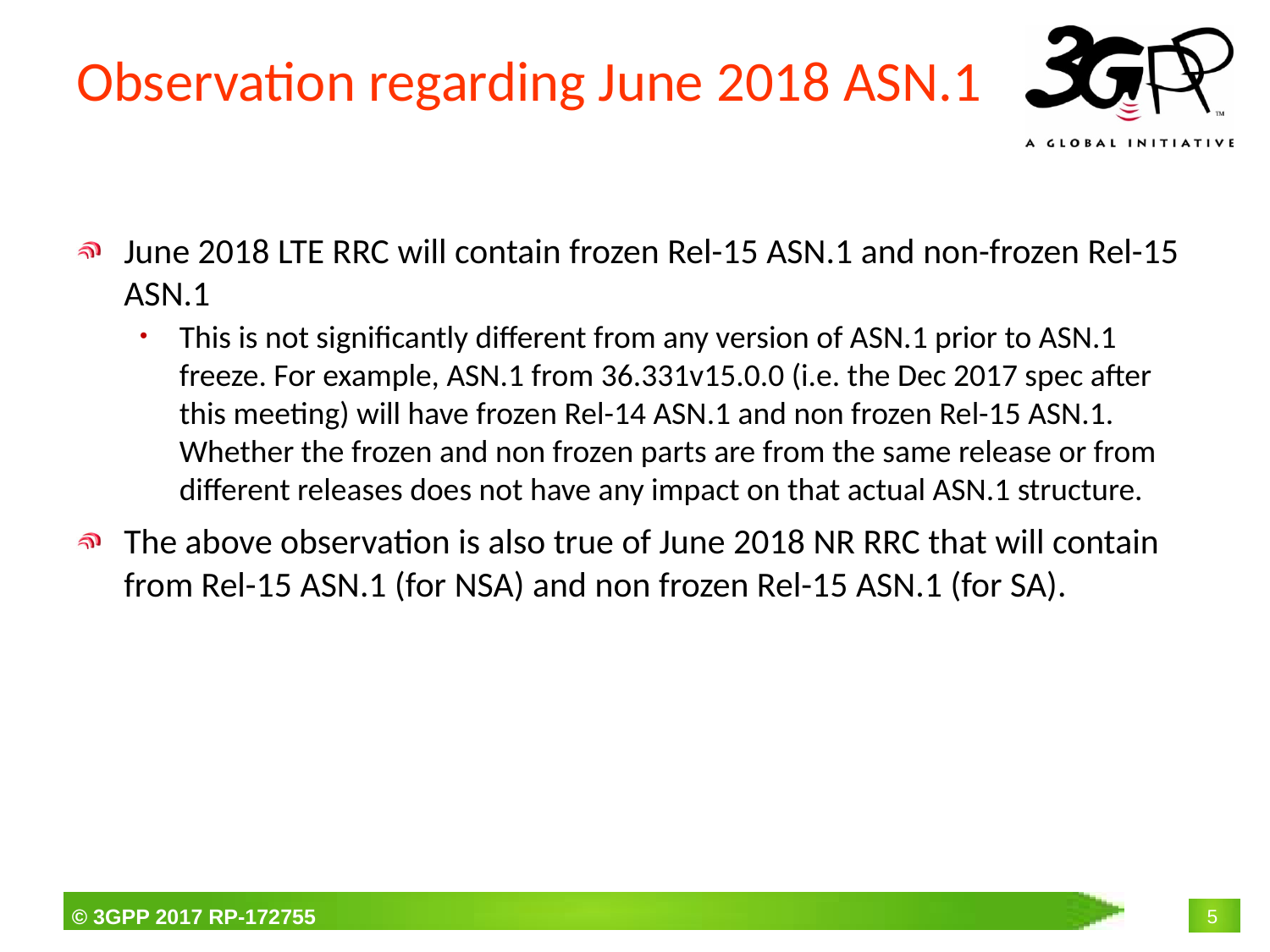

# Observation regarding June 2018 ASN.1
June 2018 LTE RRC will contain frozen Rel-15 ASN.1 and non-frozen Rel-15 ASN.1
This is not significantly different from any version of ASN.1 prior to ASN.1 freeze. For example, ASN.1 from 36.331v15.0.0 (i.e. the Dec 2017 spec after this meeting) will have frozen Rel-14 ASN.1 and non frozen Rel-15 ASN.1. Whether the frozen and non frozen parts are from the same release or from different releases does not have any impact on that actual ASN.1 structure.
The above observation is also true of June 2018 NR RRC that will contain from Rel-15 ASN.1 (for NSA) and non frozen Rel-15 ASN.1 (for SA).